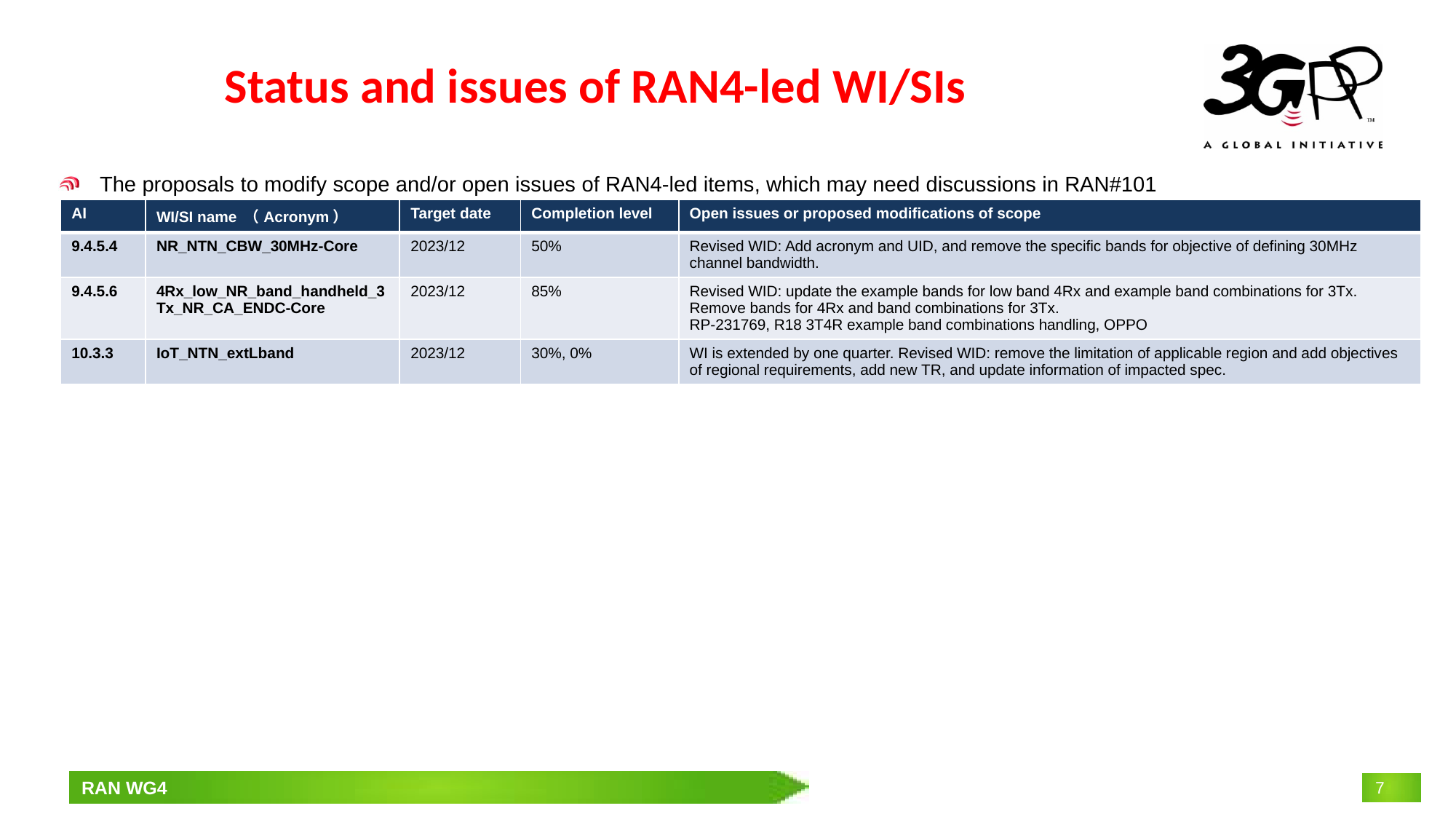

# Status and issues of RAN4-led WI/SIs
The proposals to modify scope and/or open issues of RAN4-led items, which may need discussions in RAN#101

| AI | WI/SI name （Acronym） | Target date | Completion level | Open issues or proposed modifications of scope |
| --- | --- | --- | --- | --- |
| 9.4.5.4 | NR\_NTN\_CBW\_30MHz-Core | 2023/12 | 50% | Revised WID: Add acronym and UID, and remove the specific bands for objective of defining 30MHz channel bandwidth. |
| 9.4.5.6 | 4Rx\_low\_NR\_band\_handheld\_3Tx\_NR\_CA\_ENDC-Core | 2023/12 | 85% | Revised WID: update the example bands for low band 4Rx and example band combinations for 3Tx. Remove bands for 4Rx and band combinations for 3Tx. RP-231769, R18 3T4R example band combinations handling, OPPO |
| 10.3.3 | IoT\_NTN\_extLband | 2023/12 | 30%, 0% | WI is extended by one quarter. Revised WID: remove the limitation of applicable region and add objectives of regional requirements, add new TR, and update information of impacted spec. |